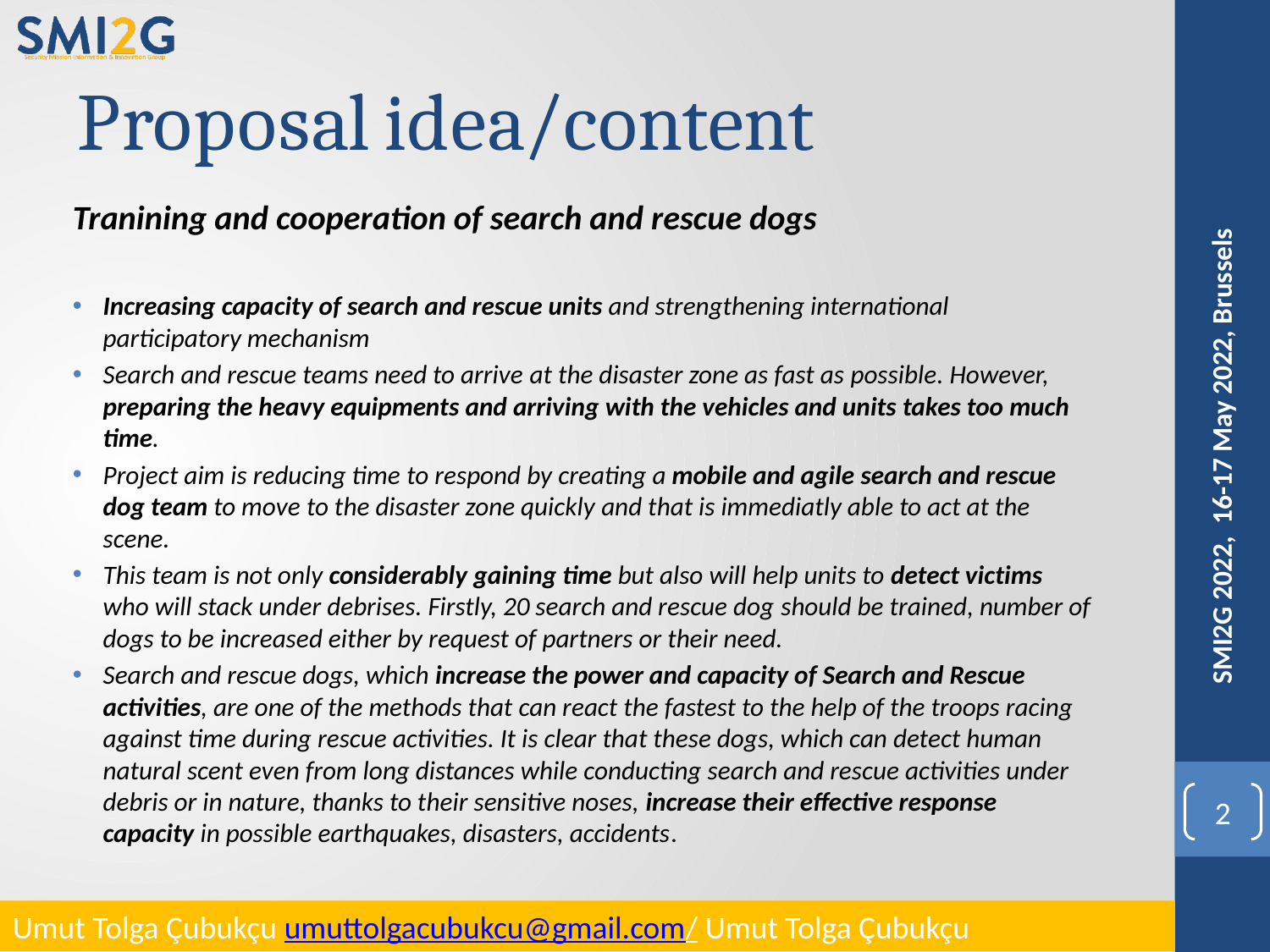

# Proposal idea/content
Tranining and cooperation of search and rescue dogs

Increasing capacity of search and rescue units and strengthening international participatory mechanism
Search and rescue teams need to arrive at the disaster zone as fast as possible. However, preparing the heavy equipments and arriving with the vehicles and units takes too much time.
Project aim is reducing time to respond by creating a mobile and agile search and rescue dog team to move to the disaster zone quickly and that is immediatly able to act at the scene.
This team is not only considerably gaining time but also will help units to detect victims who will stack under debrises. Firstly, 20 search and rescue dog should be trained, number of dogs to be increased either by request of partners or their need.
Search and rescue dogs, which increase the power and capacity of Search and Rescue activities, are one of the methods that can react the fastest to the help of the troops racing against time during rescue activities. It is clear that these dogs, which can detect human natural scent even from long distances while conducting search and rescue activities under debris or in nature, thanks to their sensitive noses, increase their effective response capacity in possible earthquakes, disasters, accidents.

SMI2G 2022,  16-17 May 2022, Brussels
2
Umut Tolga Çubukçu umuttolgacubukcu@gmail.com/ Umut Tolga Çubukçu